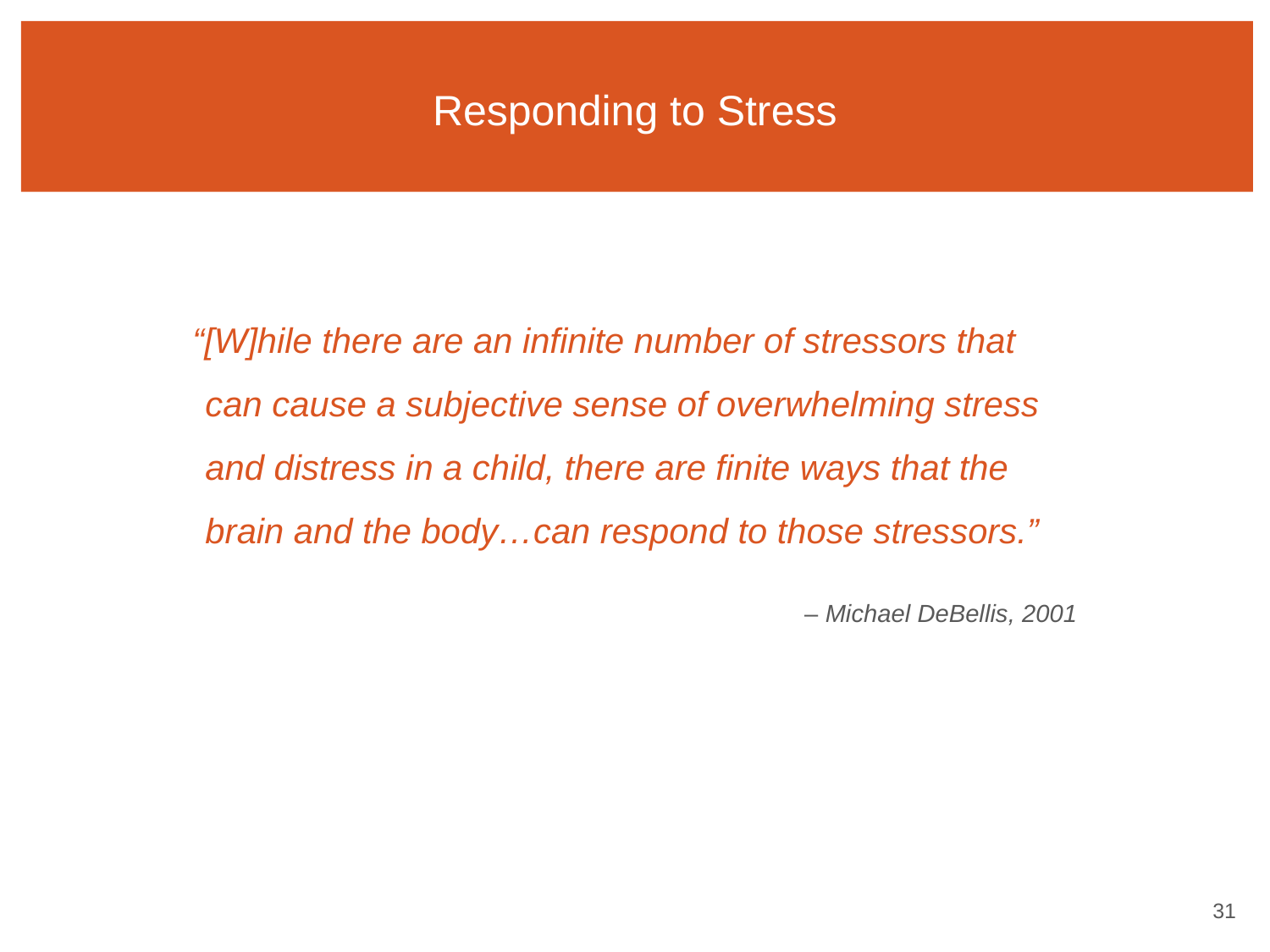

# Responding to Stress
“[W]hile there are an infinite number of stressors that can cause a subjective sense of overwhelming stress and distress in a child, there are finite ways that the brain and the body…can respond to those stressors.”
– Michael DeBellis, 2001
31